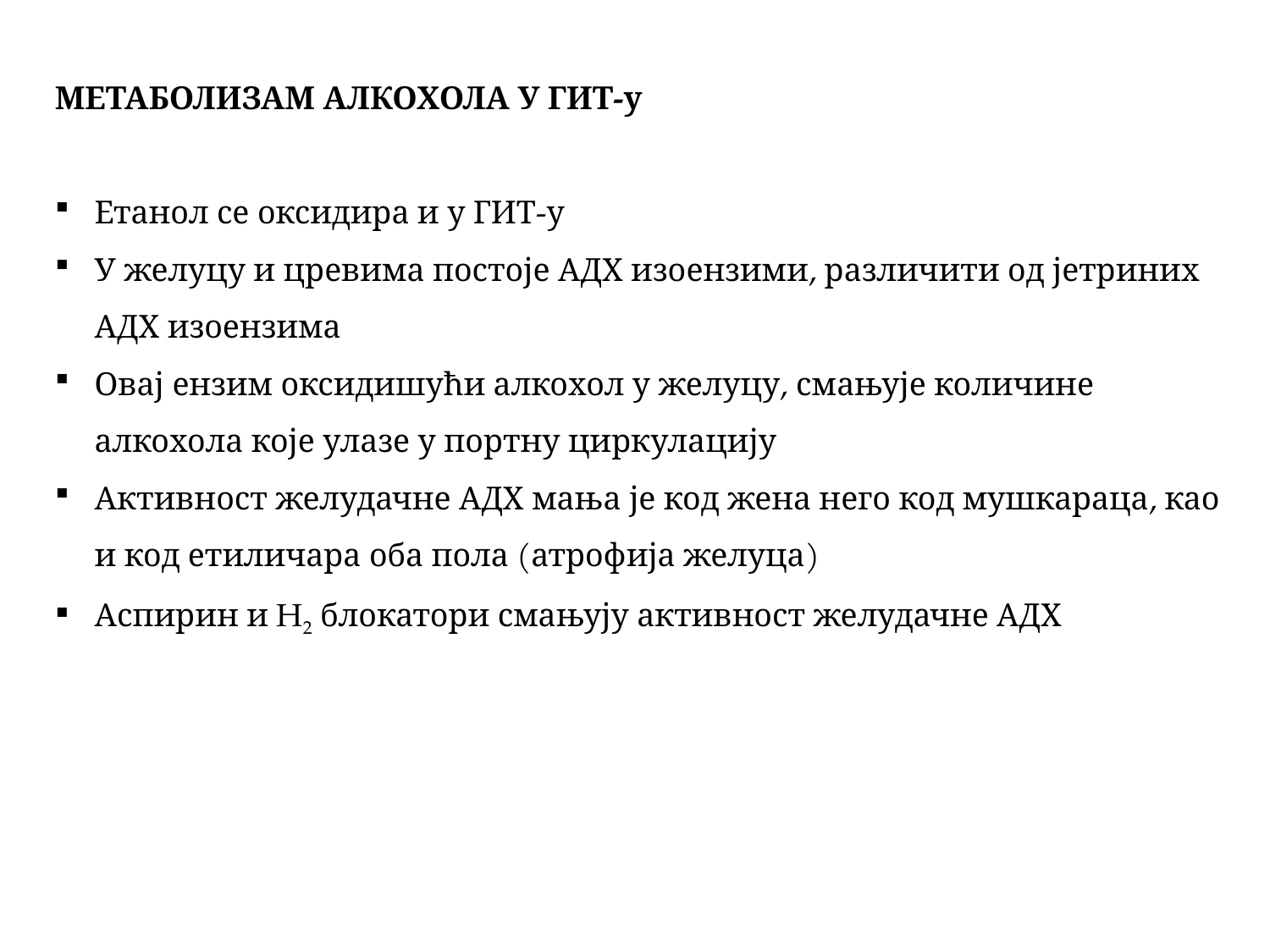

МЕТАБОЛИЗАМ АЛКОХОЛА У ГИТ-у

Етанол се оксидира и у ГИТ-у
У желуцу и цревима постоје АДХ изоензими, различити од јетриних АДХ изоензима
Овај ензим оксидишући алкохол у желуцу, смањује количине алкохола које улазе у портну циркулацију
Активност желудачне АДХ мања је код жена него код мушкараца, као и код етиличара оба пола (атрофија желуца)
Аспирин и H2 блокатори смањују активност желудачне АДХ